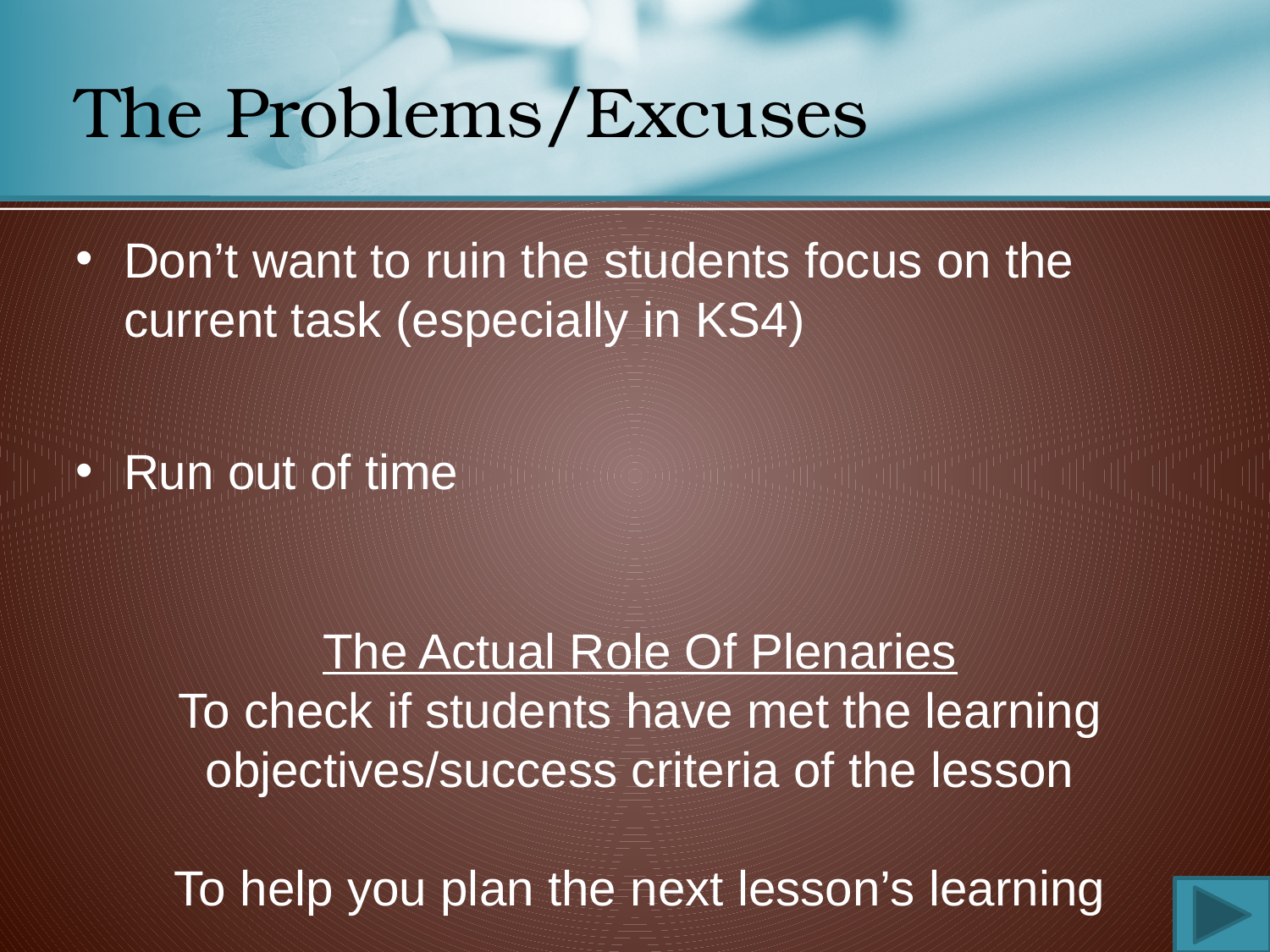

# The Problems/Excuses
Don’t want to ruin the students focus on the current task (especially in KS4)

Run out of time

The Actual Role Of Plenaries
To check if students have met the learning objectives/success criteria of the lesson

To help you plan the next lesson’s learning